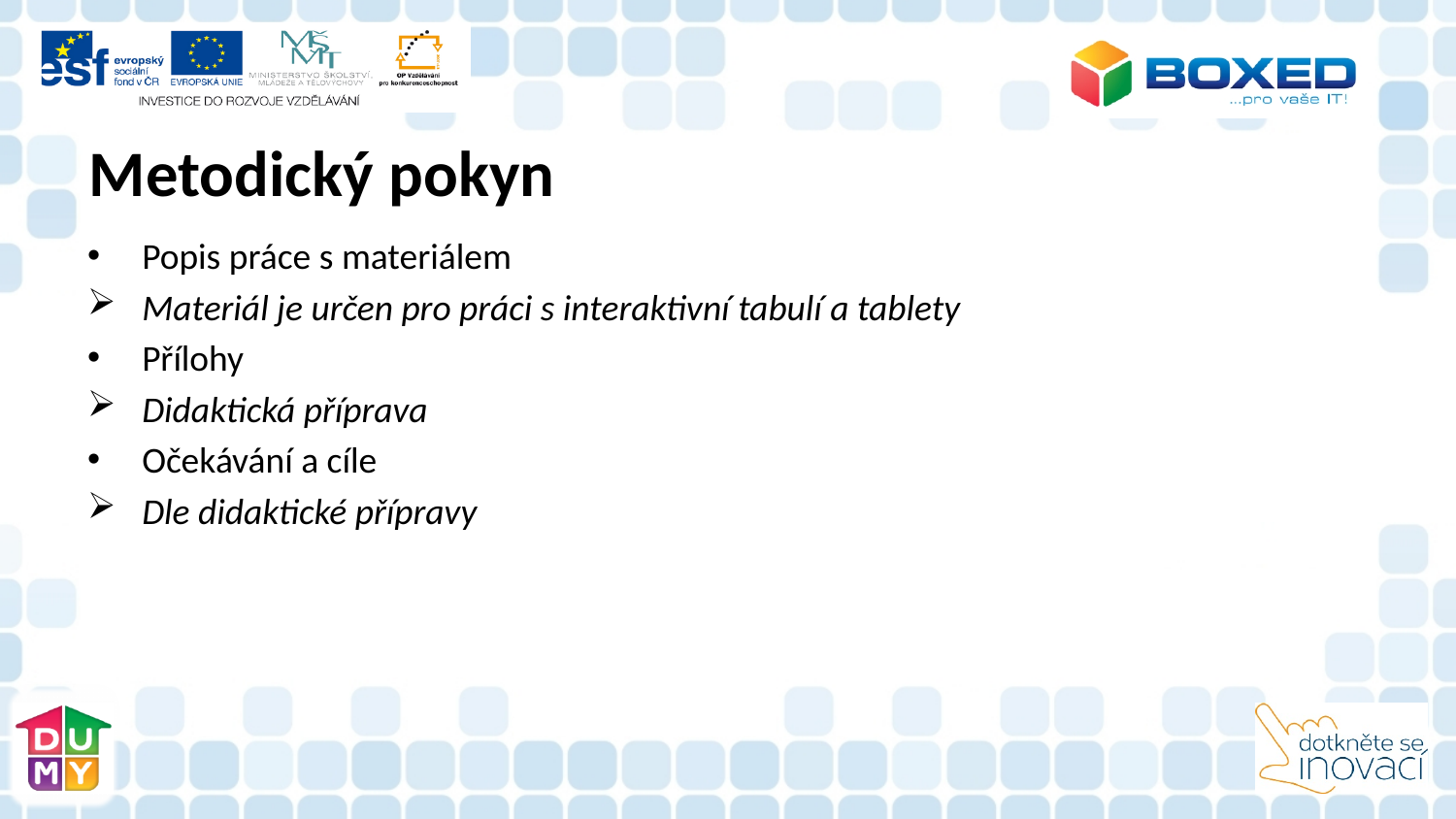

# Metodický pokyn
Popis práce s materiálem
Materiál je určen pro práci s interaktivní tabulí a tablety
Přílohy
Didaktická příprava
Očekávání a cíle
Dle didaktické přípravy